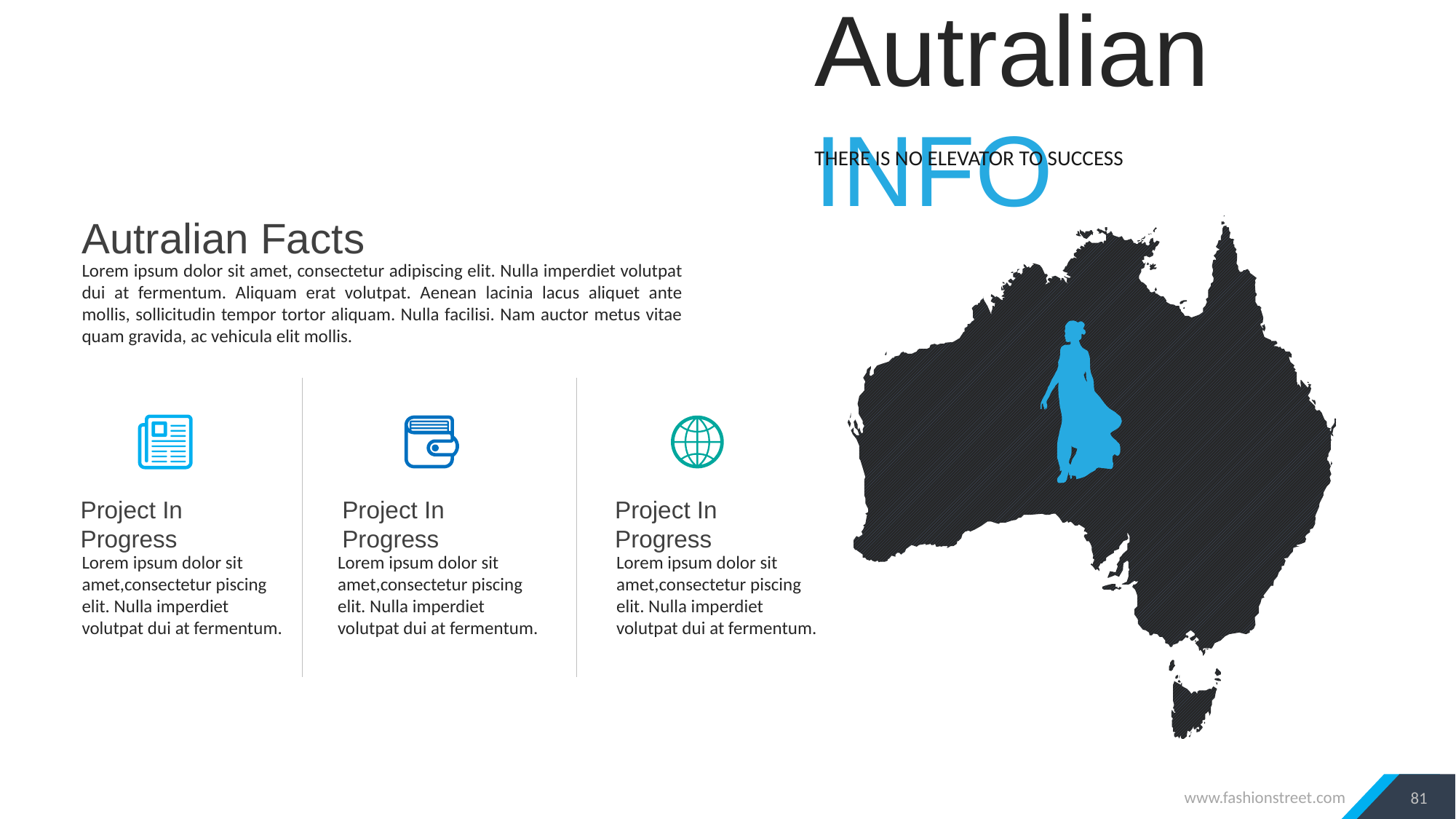

Autralian INFO
THERE IS NO ELEVATOR TO SUCCESS
Autralian Facts

Lorem ipsum dolor sit amet, consectetur adipiscing elit. Nulla imperdiet volutpat dui at fermentum. Aliquam erat volutpat. Aenean lacinia lacus aliquet ante mollis, sollicitudin tempor tortor aliquam. Nulla facilisi. Nam auctor metus vitae quam gravida, ac vehicula elit mollis.

Project In Progress
Project In Progress
Project In Progress
Lorem ipsum dolor sit amet,consectetur piscing elit. Nulla imperdiet volutpat dui at fermentum.
Lorem ipsum dolor sit amet,consectetur piscing elit. Nulla imperdiet volutpat dui at fermentum.
Lorem ipsum dolor sit amet,consectetur piscing elit. Nulla imperdiet volutpat dui at fermentum.
81